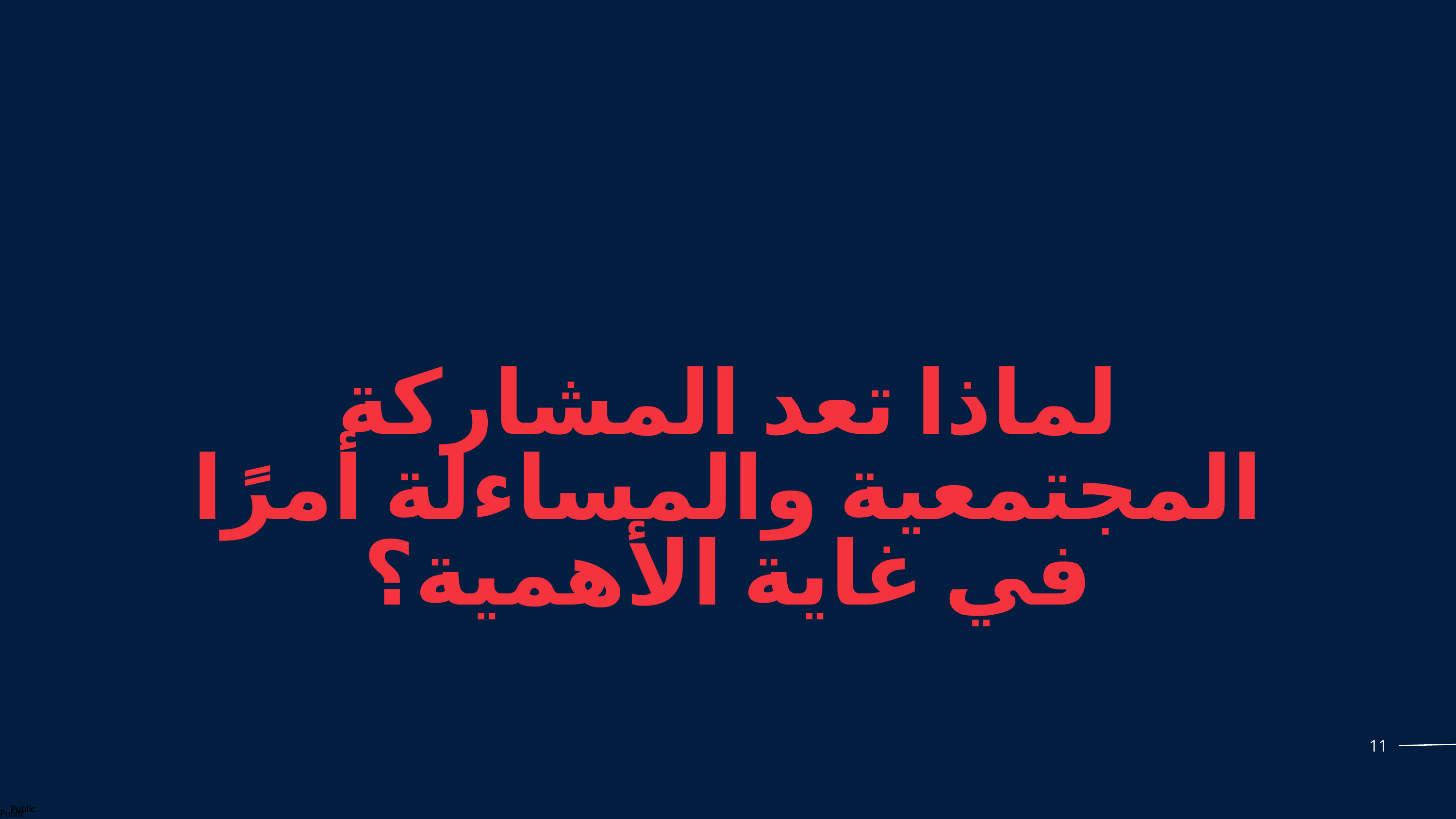

لماذا تعد المشاركة المجتمعية والمساءلة أمرًا في غاية الأهمية؟